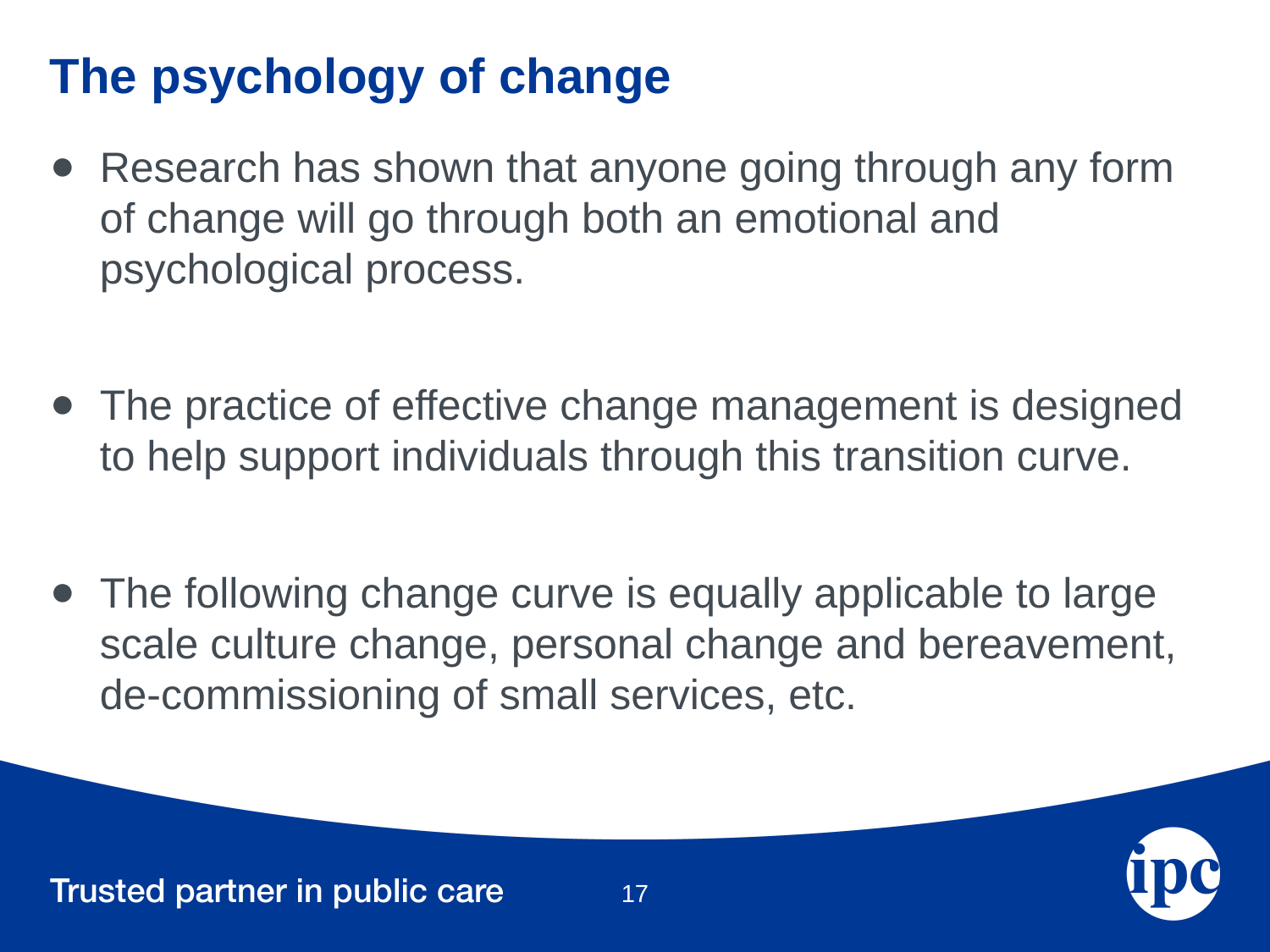

# The psychology of change
Research has shown that anyone going through any form of change will go through both an emotional and psychological process.

The practice of effective change management is designed to help support individuals through this transition curve.

The following change curve is equally applicable to large scale culture change, personal change and bereavement, de-commissioning of small services, etc.

17